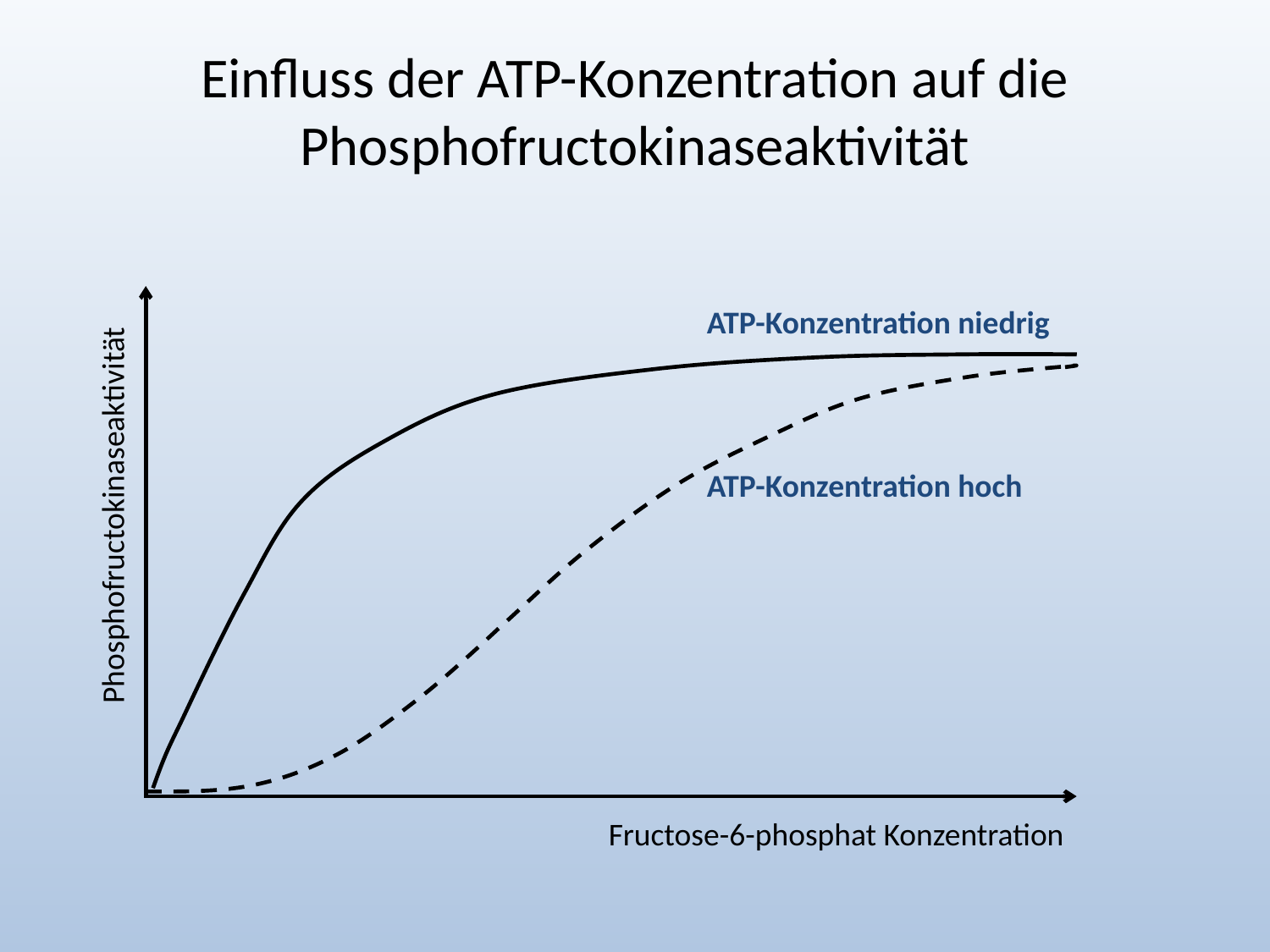

# Einfluss der ATP-Konzentration auf die Phosphofructokinaseaktivität
ATP-Konzentration niedrig

ATP-Konzentration hoch
Phosphofructokinaseaktivität
Fructose-6-phosphat Konzentration